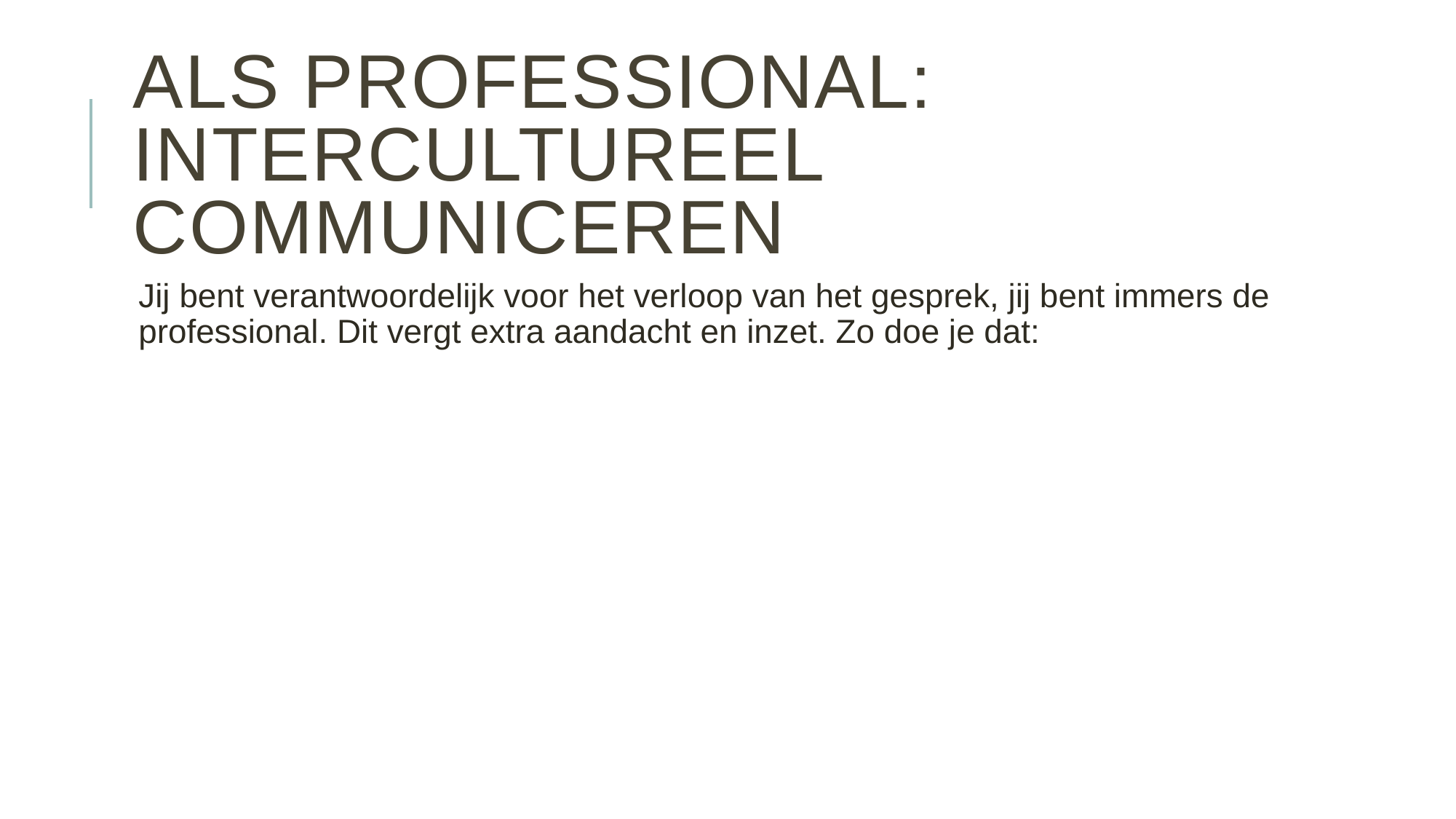

# Als professional: intercultureel communiceren
Jij bent verantwoordelijk voor het verloop van het gesprek, jij bent immers de professional. Dit vergt extra aandacht en inzet. Zo doe je dat: